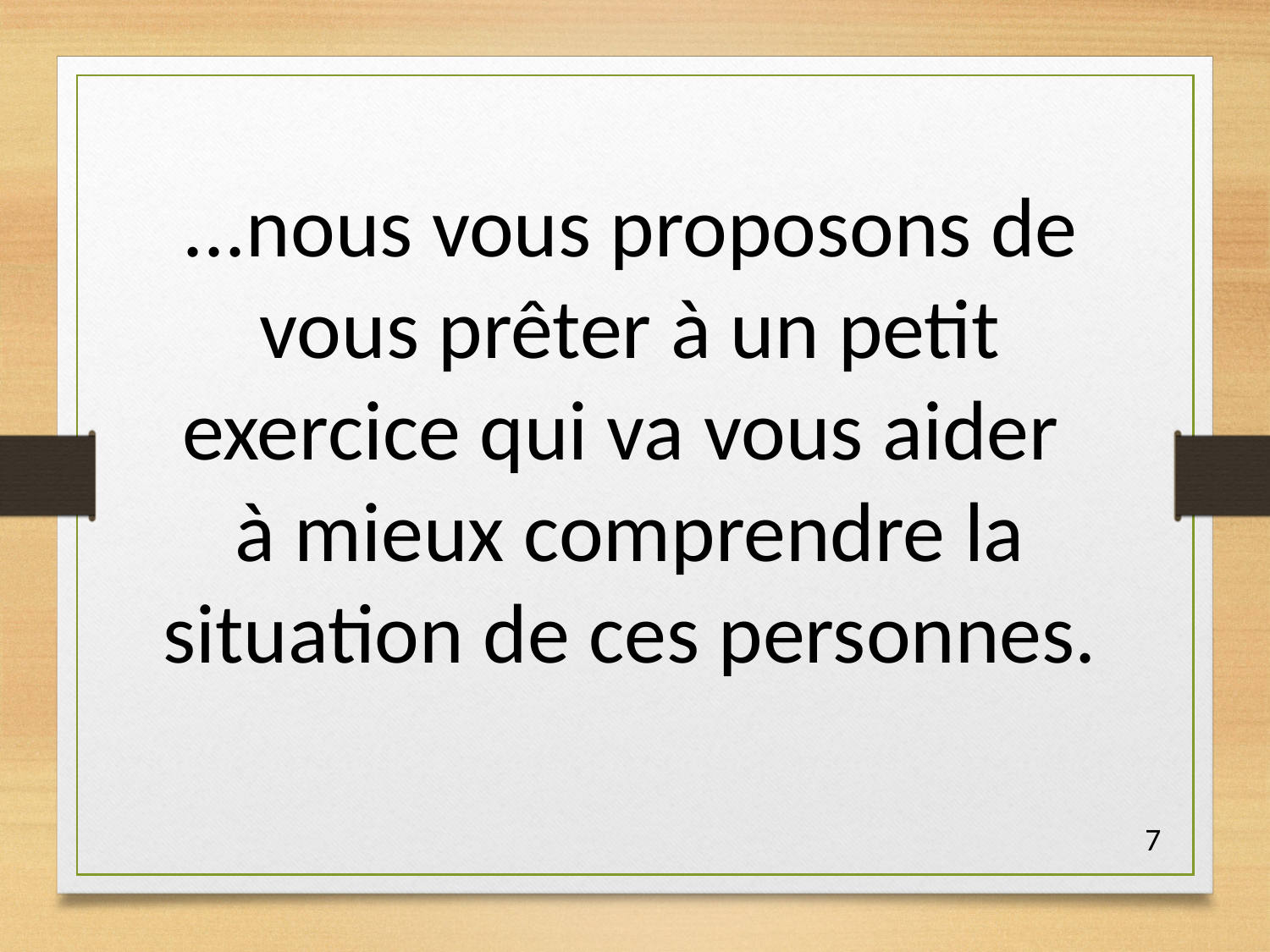

...nous vous proposons de vous prêter à un petit exercice qui va vous aider
à mieux comprendre la situation de ces personnes.
7